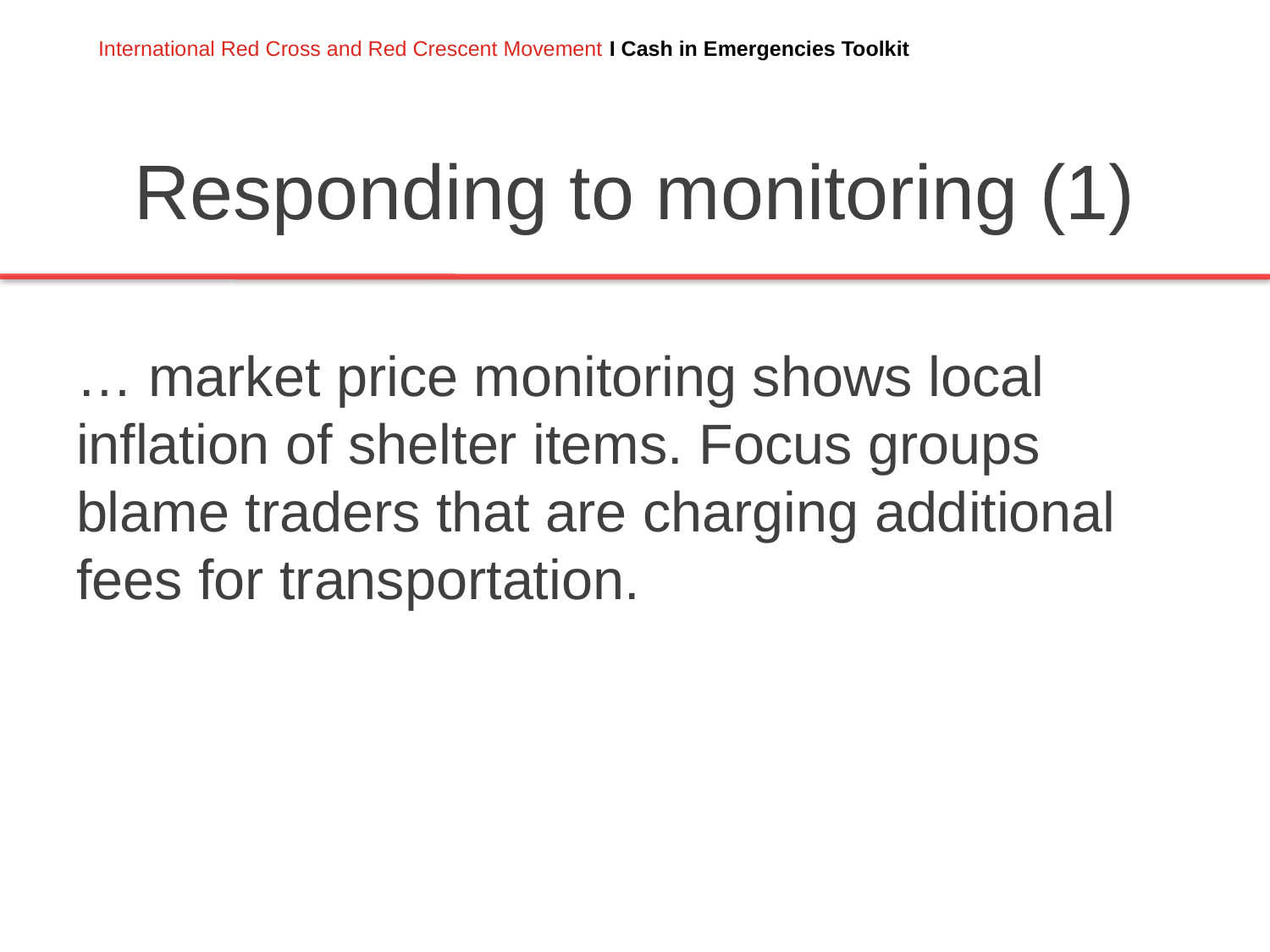

# Responding to monitoring (1)
… market price monitoring shows local inflation of shelter items. Focus groups blame traders that are charging additional fees for transportation.